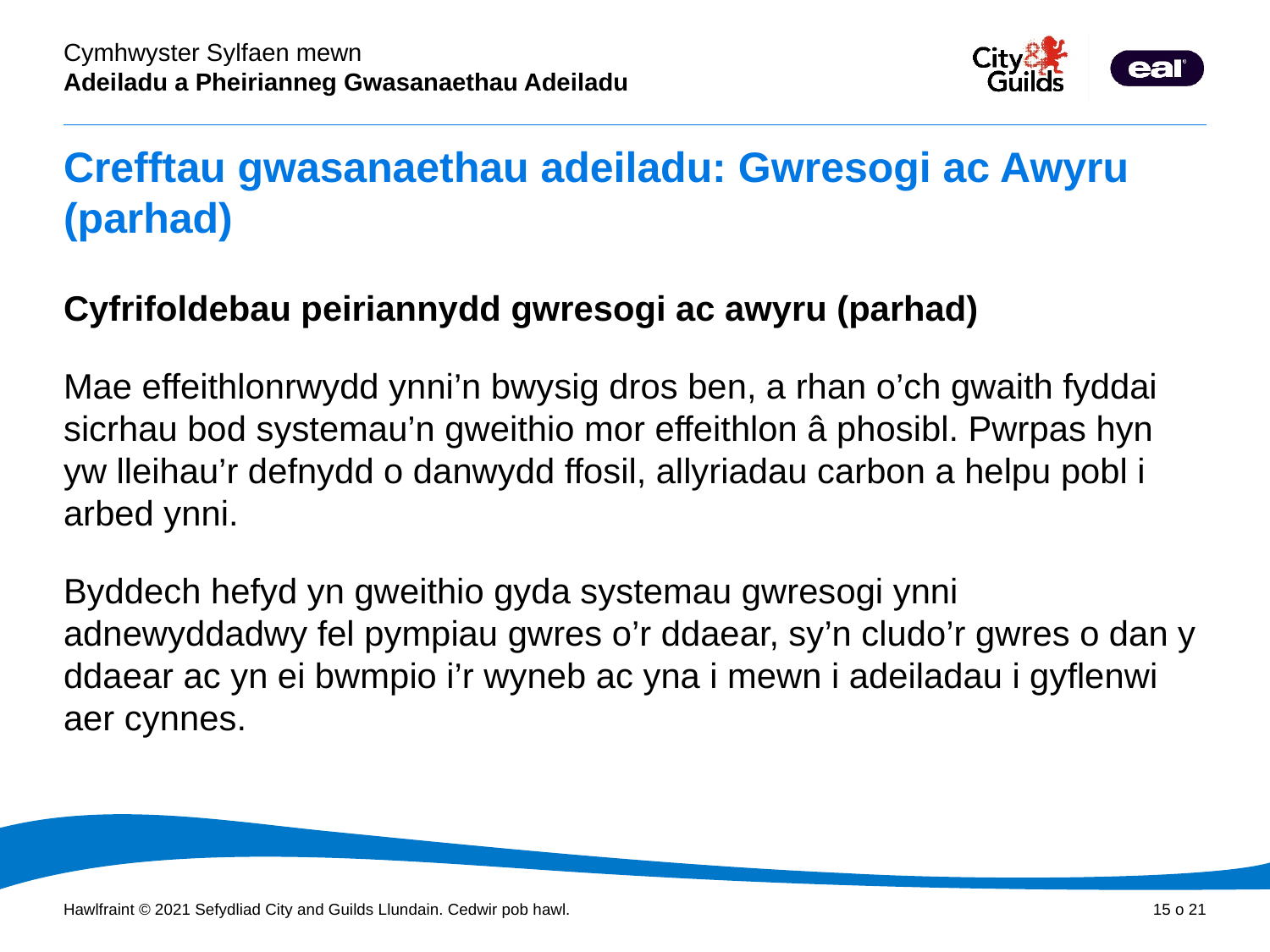

# Crefftau gwasanaethau adeiladu: Gwresogi ac Awyru (parhad)
Cyfrifoldebau peiriannydd gwresogi ac awyru (parhad)
Mae effeithlonrwydd ynni’n bwysig dros ben, a rhan o’ch gwaith fyddai sicrhau bod systemau’n gweithio mor effeithlon â phosibl. Pwrpas hyn yw lleihau’r defnydd o danwydd ffosil, allyriadau carbon a helpu pobl i arbed ynni.
Byddech hefyd yn gweithio gyda systemau gwresogi ynni adnewyddadwy fel pympiau gwres o’r ddaear, sy’n cludo’r gwres o dan y ddaear ac yn ei bwmpio i’r wyneb ac yna i mewn i adeiladau i gyflenwi aer cynnes.